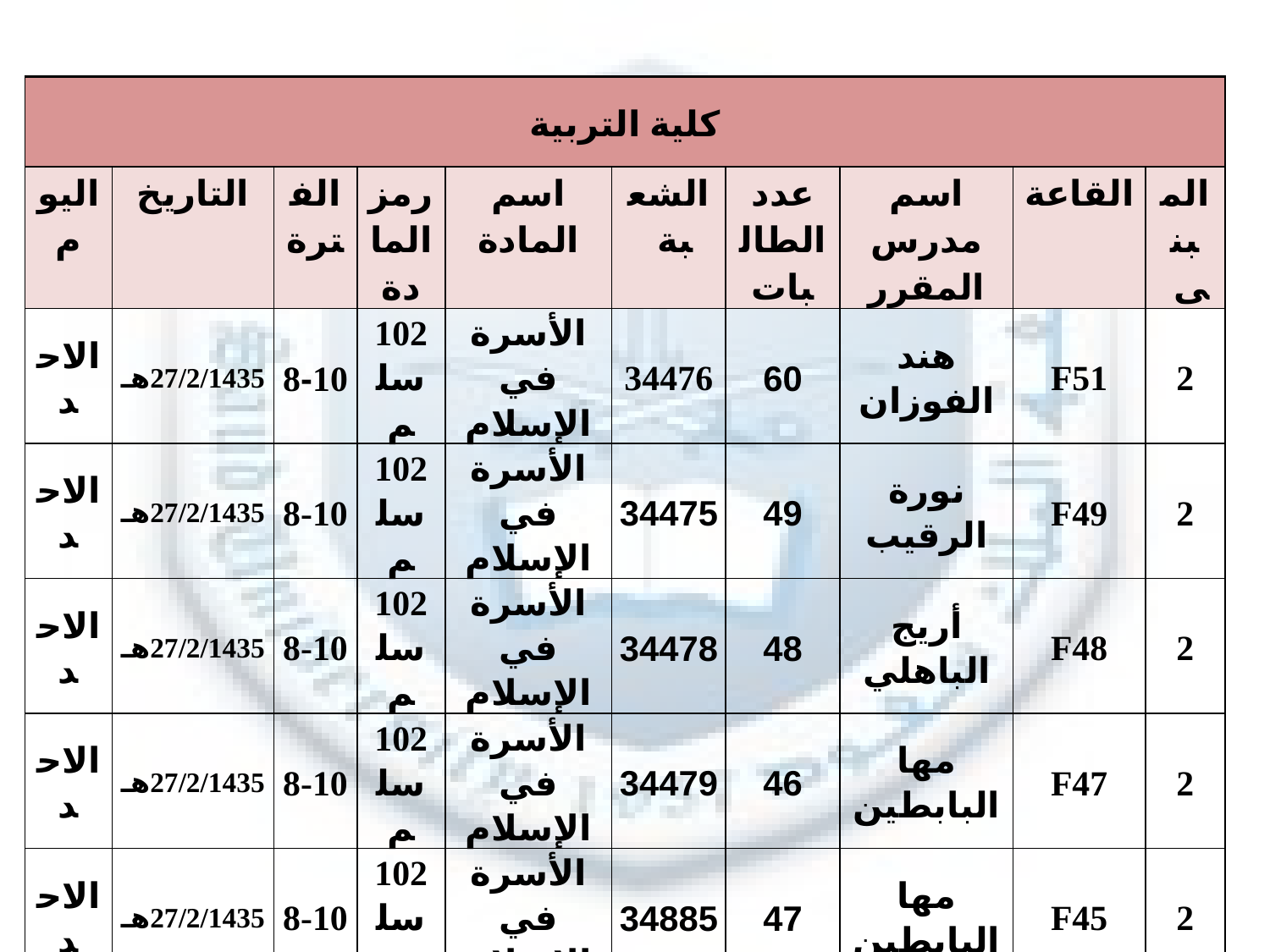

| كلية التربية |  |  |  |  |  |  |  |  |  |
| --- | --- | --- | --- | --- | --- | --- | --- | --- | --- |
| اليوم | التاريخ | الفترة | رمز المادة | اسم المادة | الشعبة | عدد الطالبات | اسم مدرس المقرر | القاعة | المبنى |
| الاحد | 27/2/1435هـ | 8-10 | 102 سلم | الأسرة في الإسلام | 34476 | 60 | هند الفوزان | F51 | 2 |
| الاحد | 27/2/1435هـ | 8-10 | 102 سلم | الأسرة في الإسلام | 34475 | 49 | نورة الرقيب | F49 | 2 |
| الاحد | 27/2/1435هـ | 8-10 | 102 سلم | الأسرة في الإسلام | 34478 | 48 | أريج الباهلي | F48 | 2 |
| الاحد | 27/2/1435هـ | 8-10 | 102 سلم | الأسرة في الإسلام | 34479 | 46 | مها البابطين | F47 | 2 |
| الاحد | 27/2/1435هـ | 8-10 | 102 سلم | الأسرة في الإسلام | 34885 | 47 | مها البابطين | F45 | 2 |